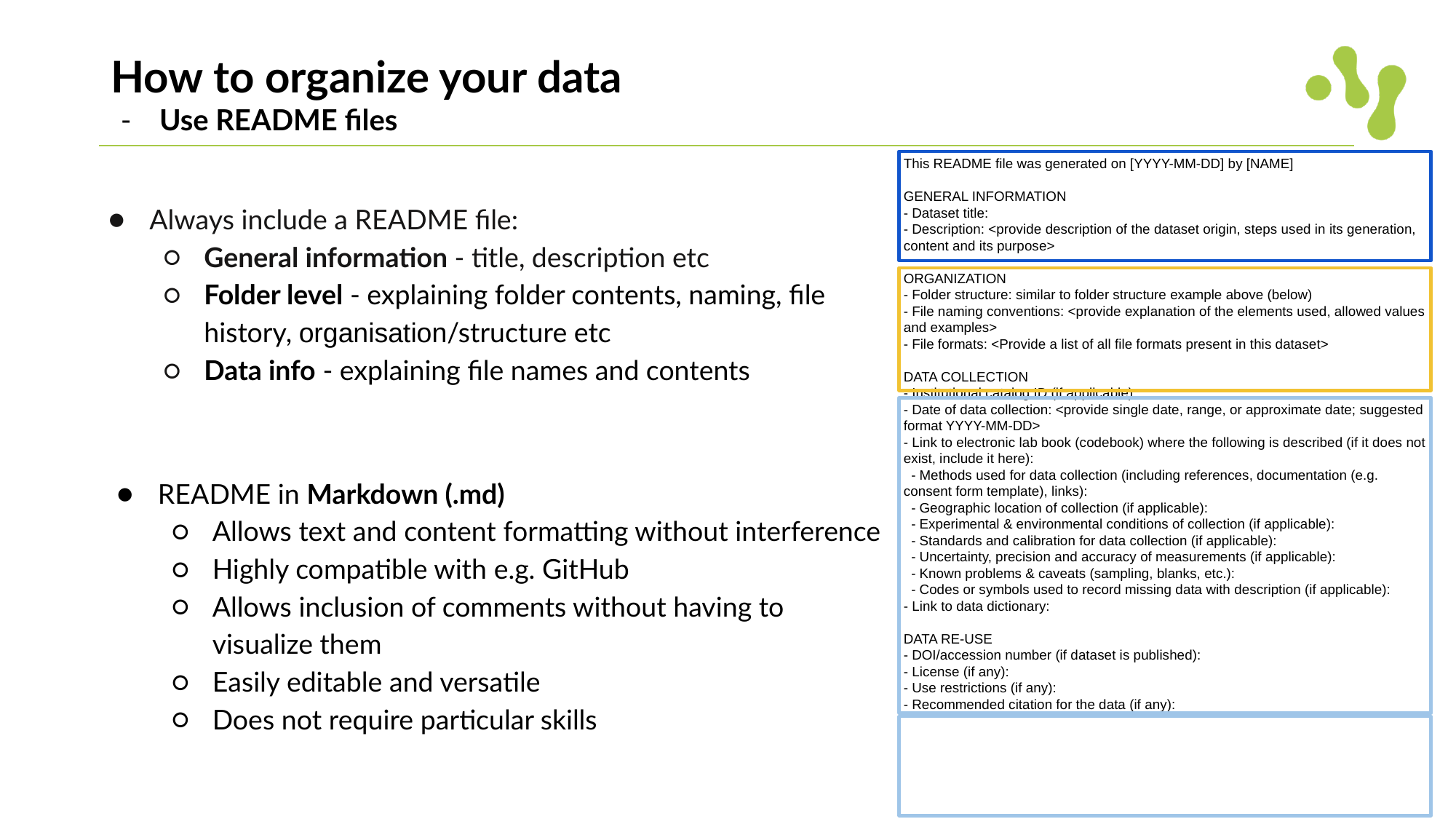

# How to organize your data
Use README files
This README file was generated on [YYYY-MM-DD] by [NAME]

GENERAL INFORMATION
- Dataset title:
- Description: <provide description of the dataset origin, steps used in its generation, content and its purpose>

ORGANIZATION
- Folder structure: similar to folder structure example above (below)
- File naming conventions: <provide explanation of the elements used, allowed values and examples>
- File formats: <Provide a list of all file formats present in this dataset>

DATA COLLECTION
- Institutional catalog ID (if applicable):
- Date of data collection: <provide single date, range, or approximate date; suggested format YYYY-MM-DD>
- Link to electronic lab book (codebook) where the following is described (if it does not exist, include it here):
  - Methods used for data collection (including references, documentation (e.g. consent form template), links):
  - Geographic location of collection (if applicable):
  - Experimental & environmental conditions of collection (if applicable):
  - Standards and calibration for data collection (if applicable):
  - Uncertainty, precision and accuracy of measurements (if applicable):
  - Known problems & caveats (sampling, blanks, etc.):
  - Codes or symbols used to record missing data with description (if applicable):
- Link to data dictionary:

DATA RE-USE
- DOI/accession number (if dataset is published):
- License (if any):
- Use restrictions (if any):
- Recommended citation for the data (if any):

Always include a README file:
General information - title, description etc
Folder level - explaining folder contents, naming, file history, organisation/structure etc
Data info - explaining file names and contents

README in Markdown (.md)
Allows text and content formatting without interference
Highly compatible with e.g. GitHub
Allows inclusion of comments without having to visualize them
Easily editable and versatile
Does not require particular skills